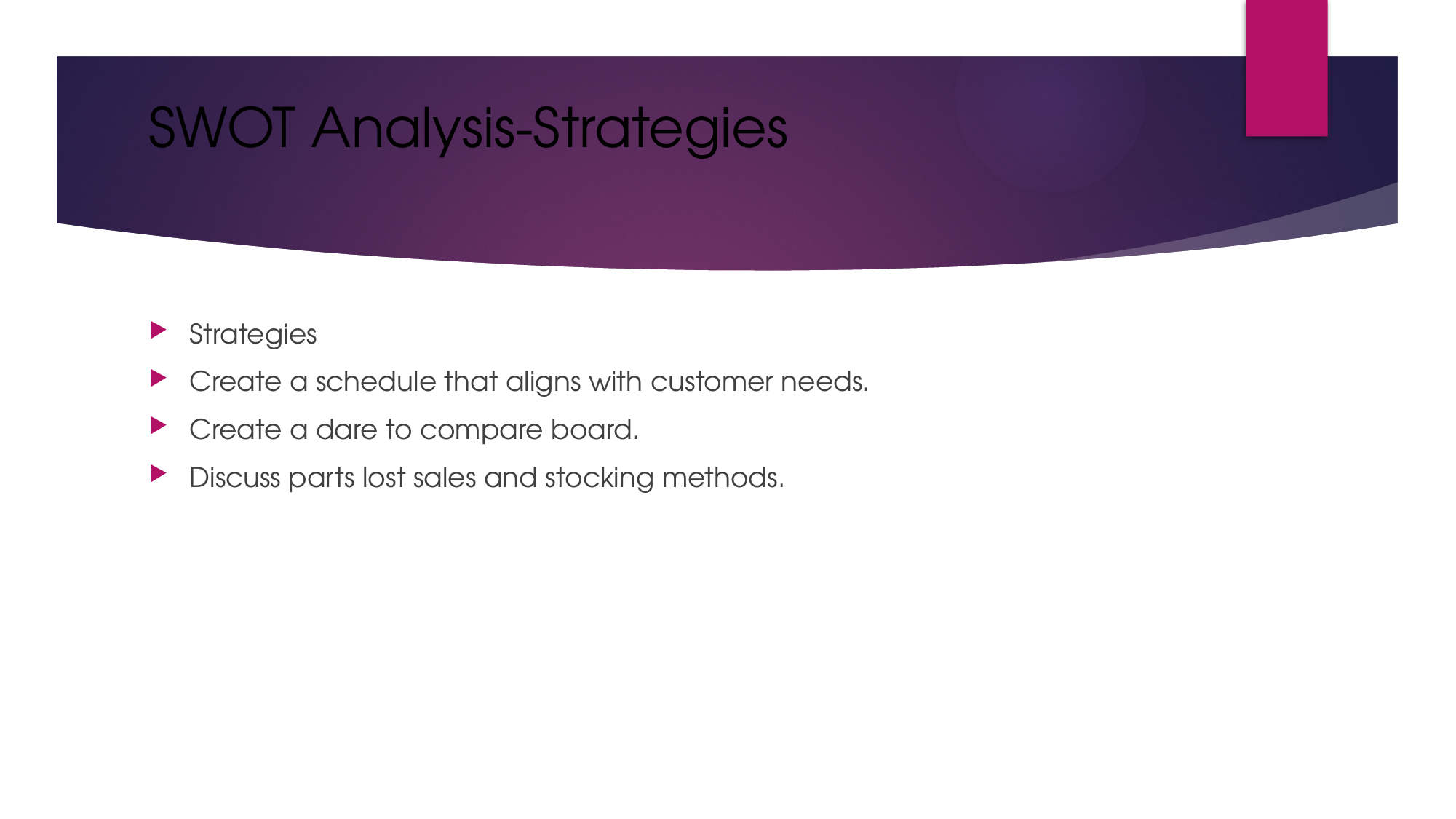

# SWOT Analysis-Strategies
Strategies
Create a schedule that aligns with customer needs.
Create a dare to compare board.
Discuss parts lost sales and stocking methods.